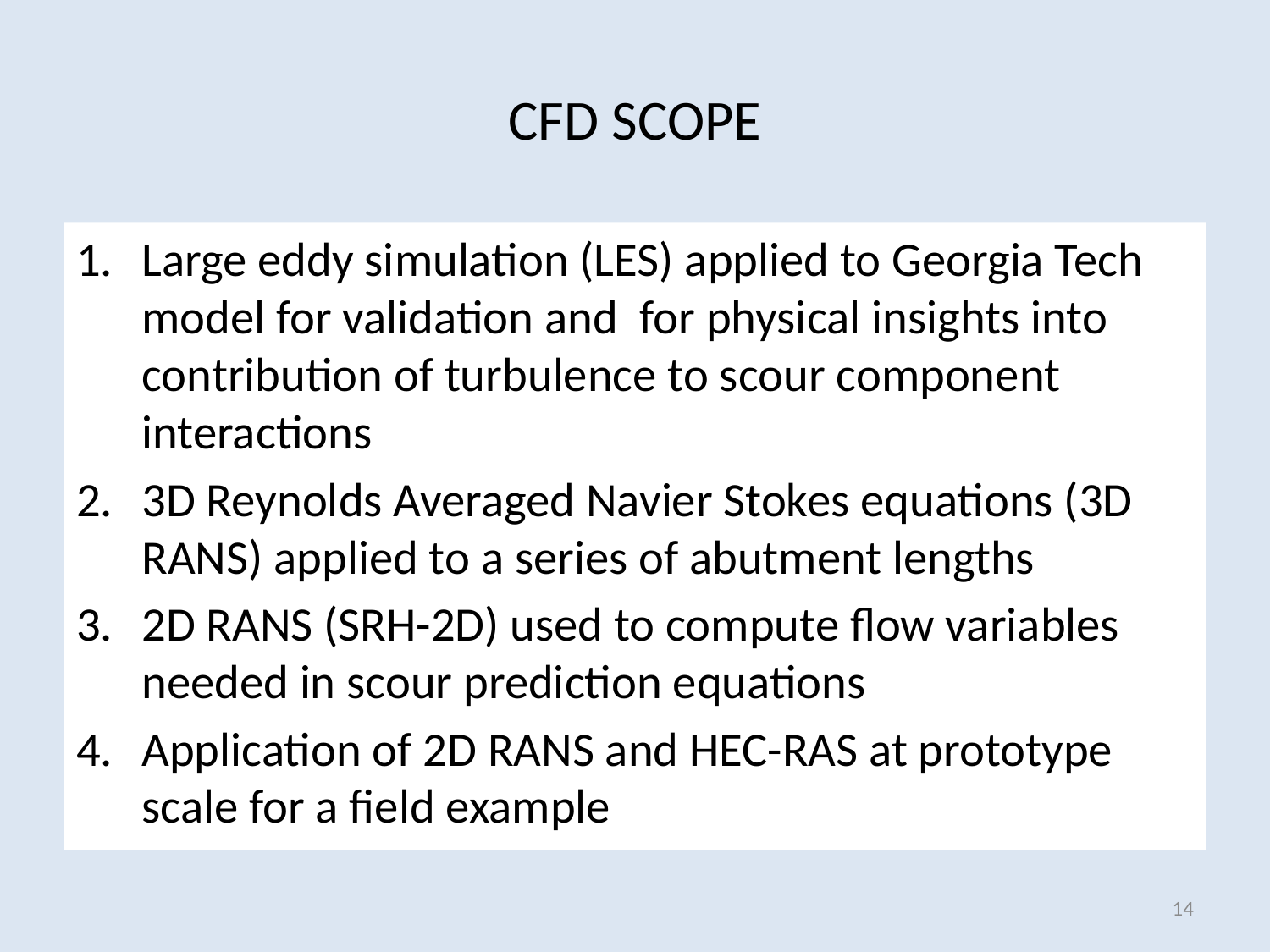

# CFD SCOPE
Large eddy simulation (LES) applied to Georgia Tech model for validation and  for physical insights into contribution of turbulence to scour component interactions
3D Reynolds Averaged Navier Stokes equations (3D RANS) applied to a series of abutment lengths
2D RANS (SRH-2D) used to compute flow variables needed in scour prediction equations
Application of 2D RANS and HEC-RAS at prototype scale for a field example
14